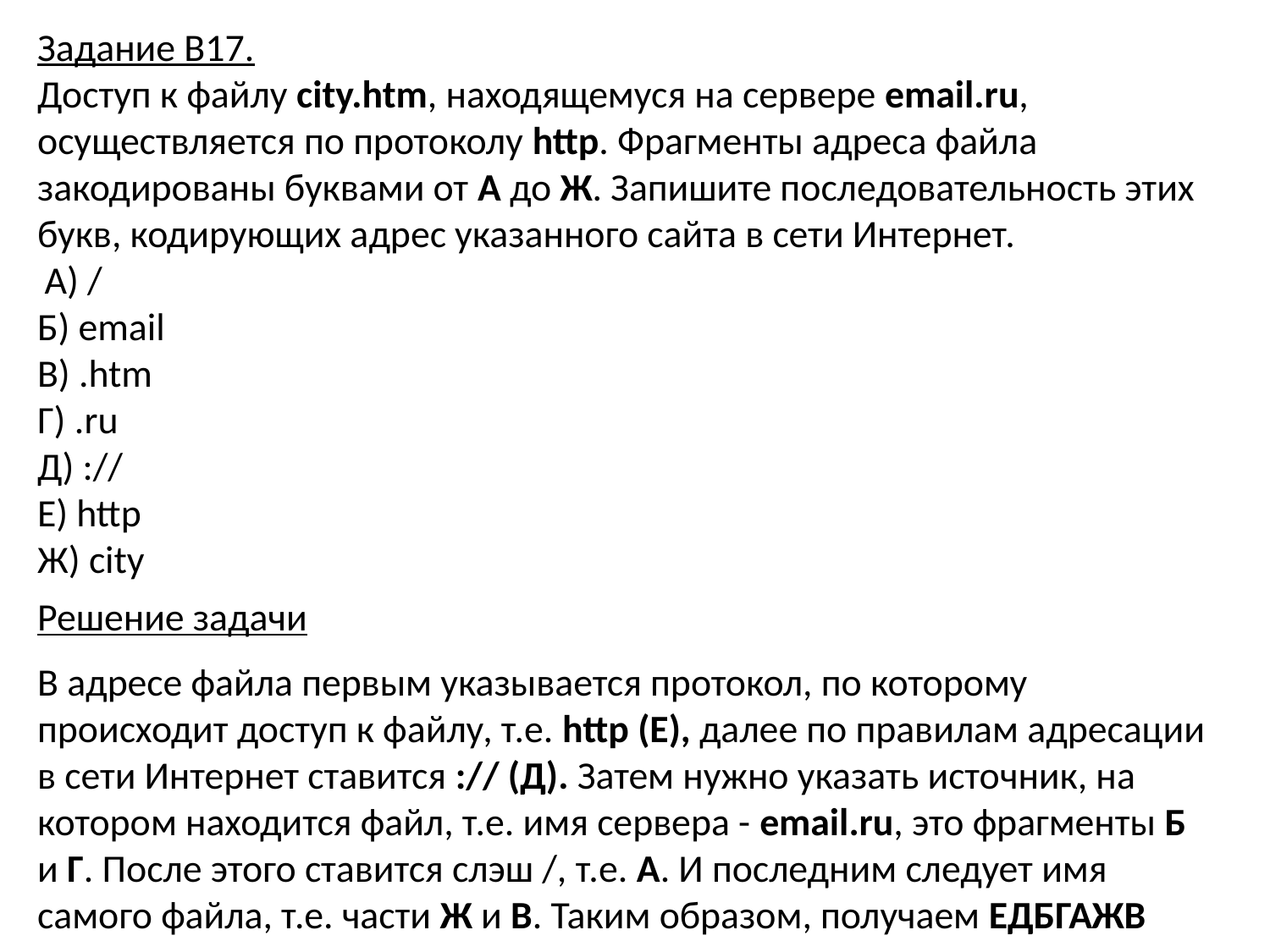

Задание В17.
Доступ к файлу city.htm, находящемуся на сервере email.ru, осуществляется по протоколу http. Фрагменты адреса файла закодированы буквами от А до Ж. Запишите последовательность этих букв, кодирующих адрес указанного сайта в сети Интернет.
 А) /
Б) email
В) .htm
Г) .ru
Д) ://
Е) http
Ж) city

В адресе файла первым указывается протокол, по которому происходит доступ к файлу, т.е. http (E), далее по правилам адресации в сети Интернет ставится :// (Д). Затем нужно указать источник, на котором находится файл, т.е. имя сервера - email.ru, это фрагменты Б и Г. После этого ставится слэш /, т.е. А. И последним следует имя самого файла, т.е. части Ж и В. Таким образом, получаем ЕДБГАЖВ
Решение задачи